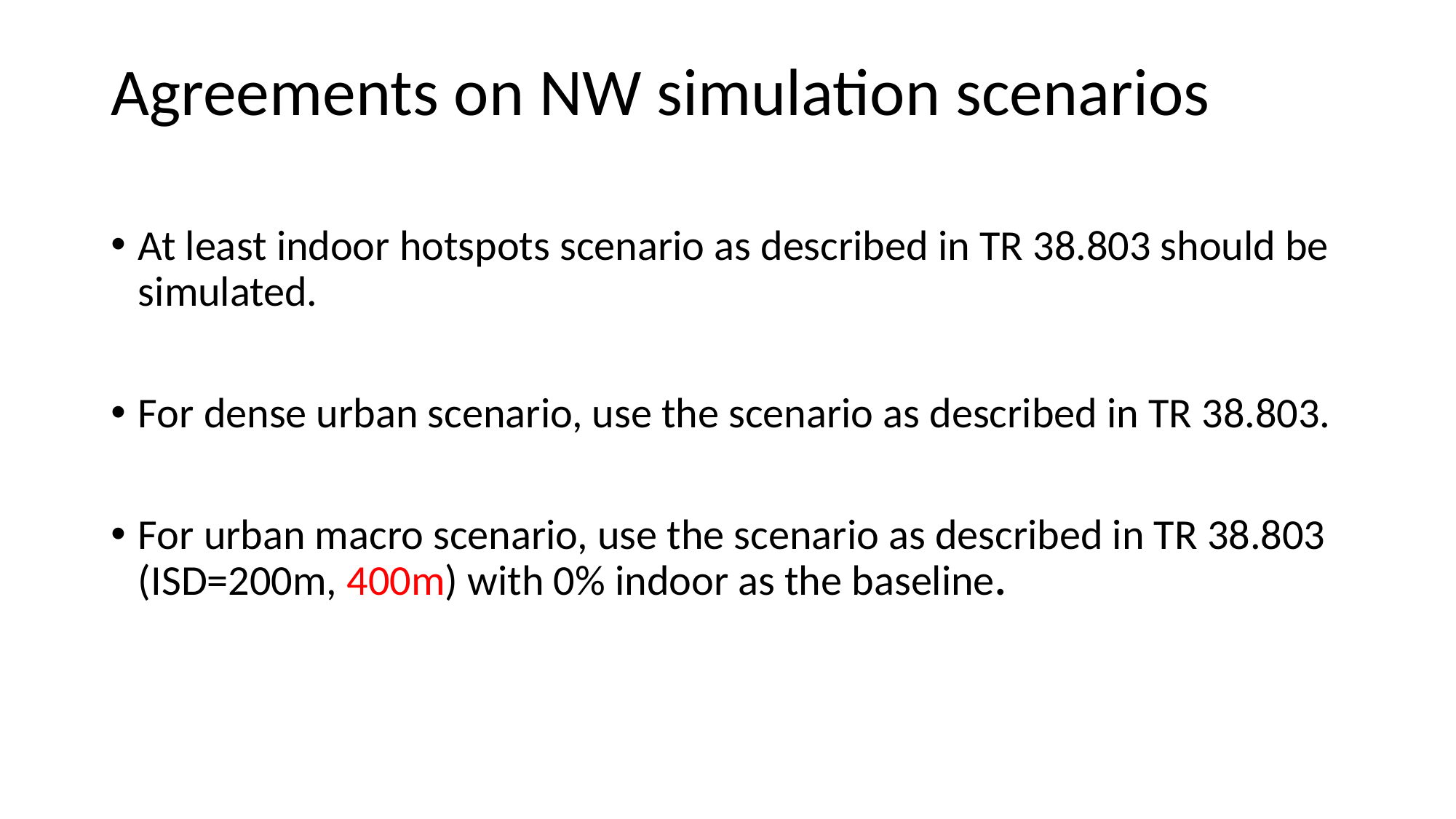

# Agreements on NW simulation scenarios
At least indoor hotspots scenario as described in TR 38.803 should be simulated.

For dense urban scenario, use the scenario as described in TR 38.803.

For urban macro scenario, use the scenario as described in TR 38.803 (ISD=200m, 400m) with 0% indoor as the baseline.